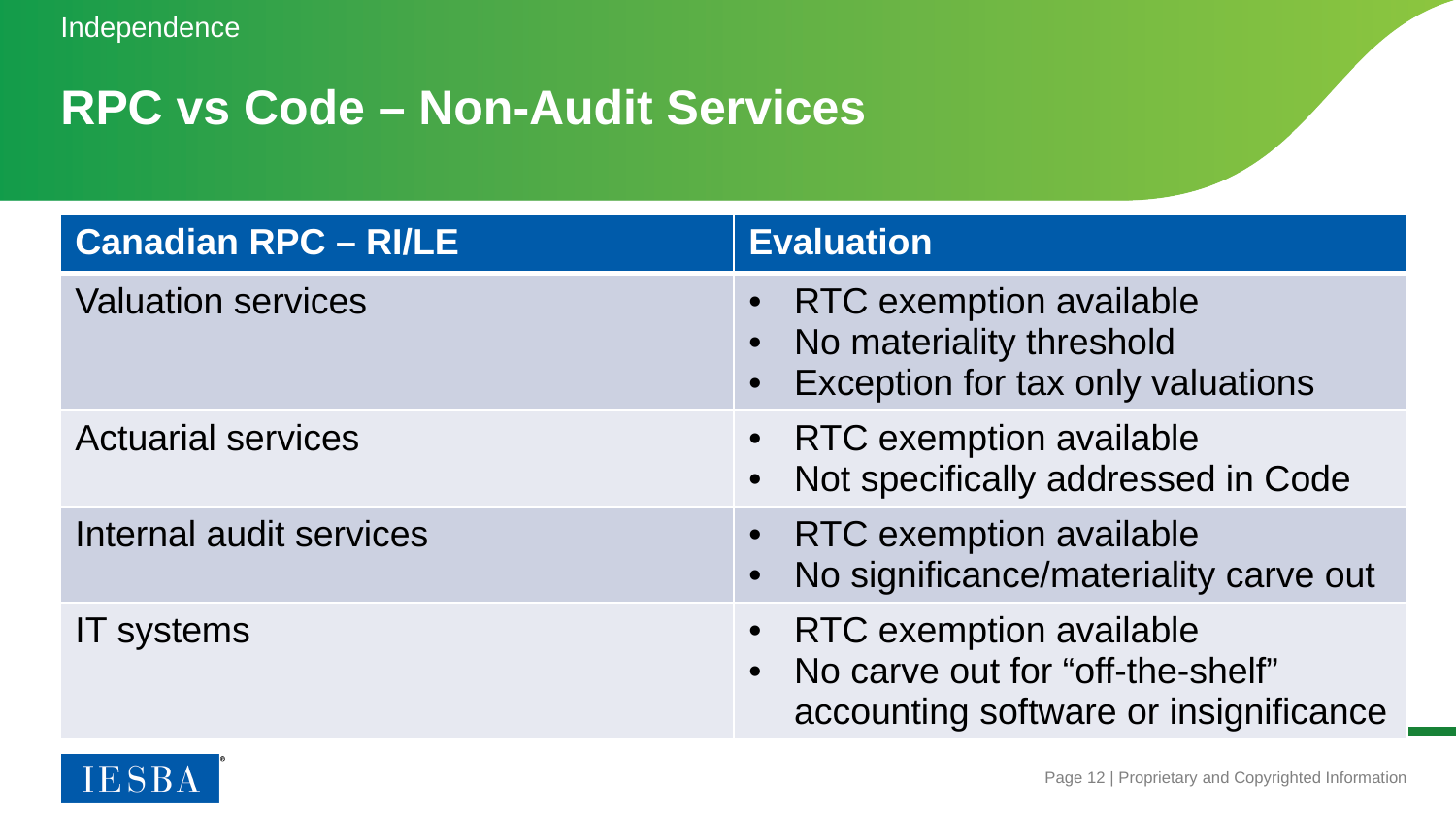

Independence
# RPC vs Code – Non-Audit Services
| Canadian RPC – RI/LE | Evaluation |
| --- | --- |
| Valuation services | RTC exemption available No materiality threshold Exception for tax only valuations |
| Actuarial services | RTC exemption available Not specifically addressed in Code |
| Internal audit services | RTC exemption available No significance/materiality carve out |
| IT systems | RTC exemption available No carve out for “off-the-shelf” accounting software or insignificance |